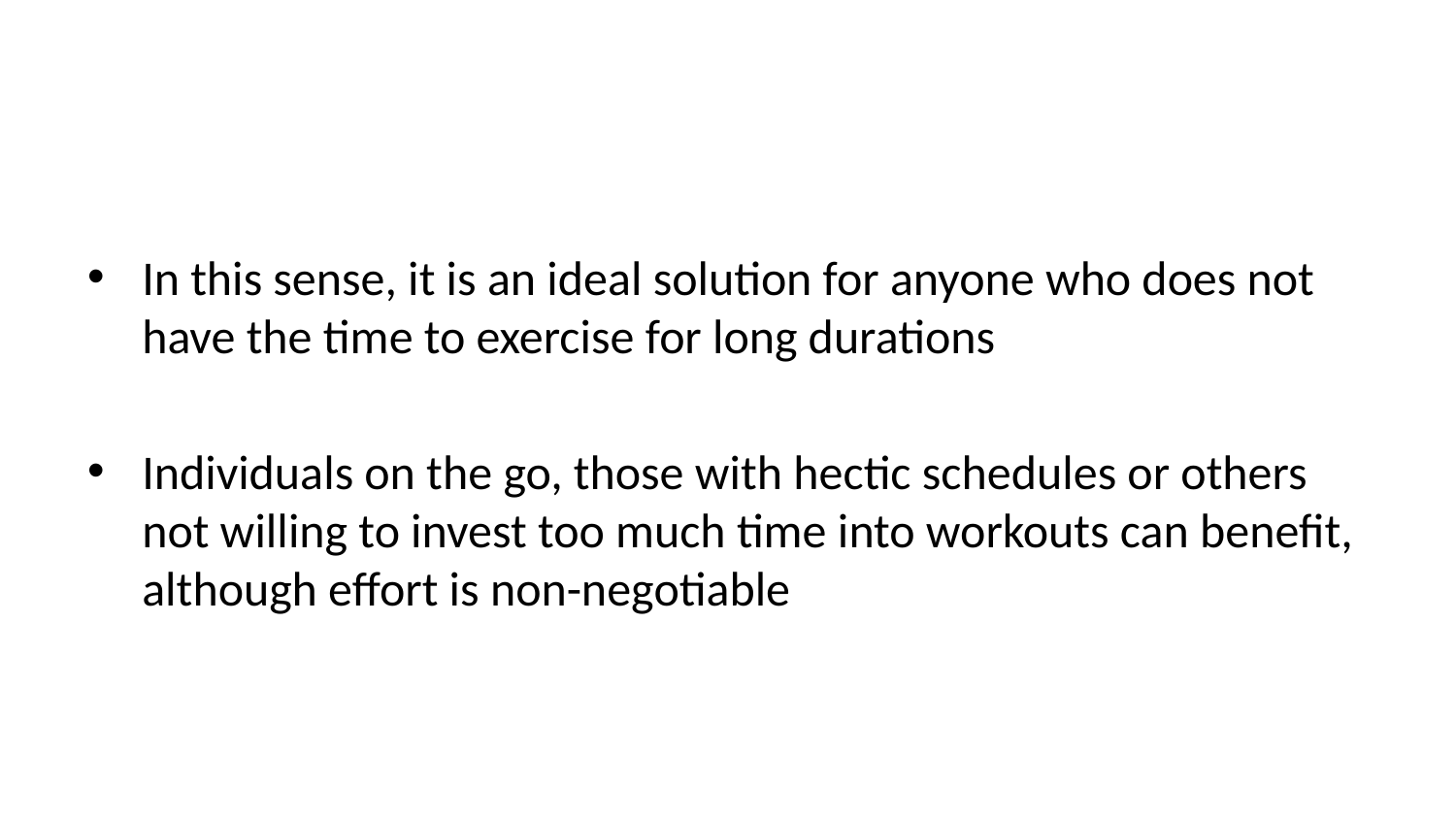

In this sense, it is an ideal solution for anyone who does not have the time to exercise for long durations

Individuals on the go, those with hectic schedules or others not willing to invest too much time into workouts can benefit, although effort is non-negotiable